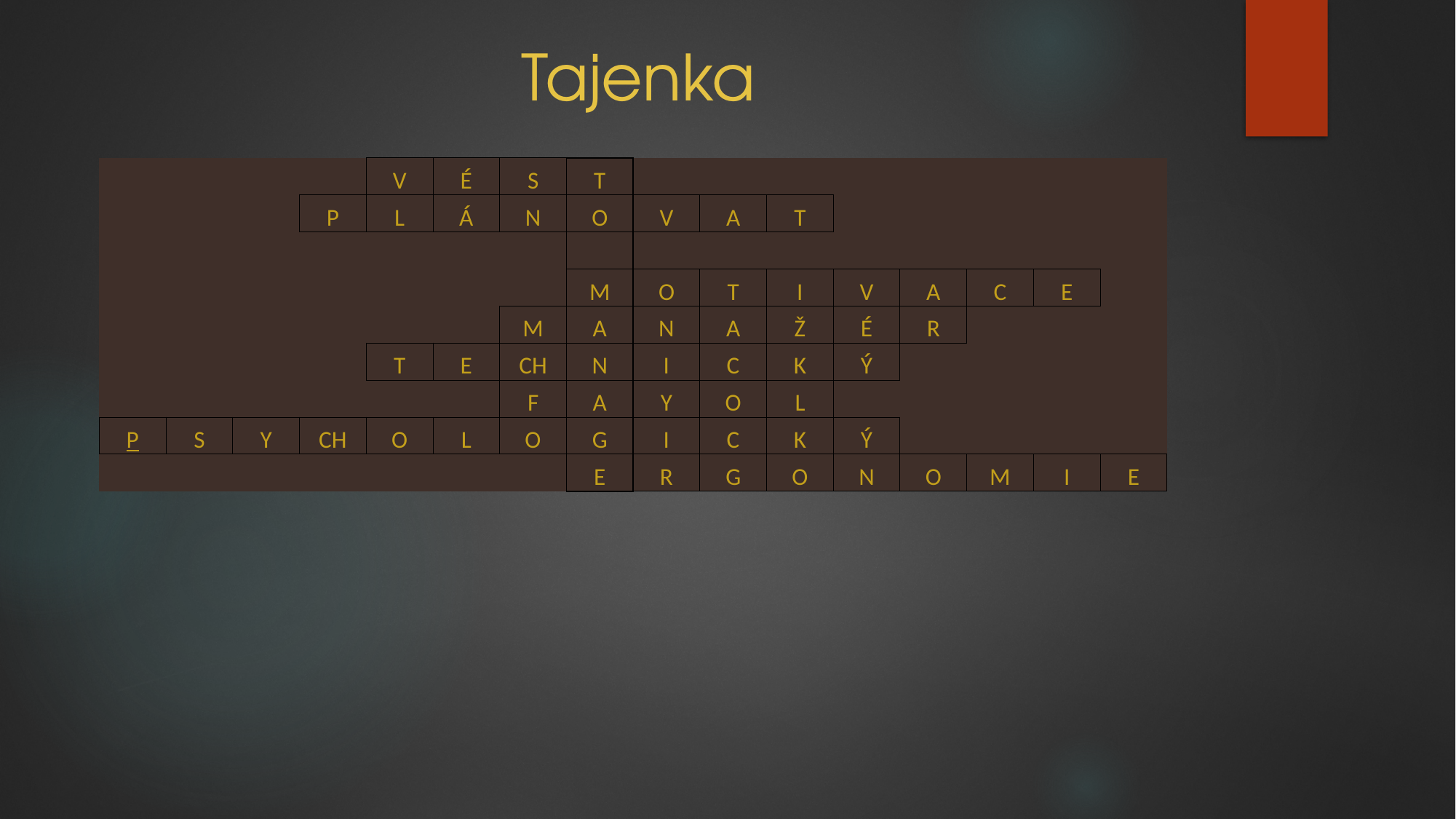

# Tajenka
|  |  |  |  | V | É | S | T |  |  |  |  |  |  |  |  |
| --- | --- | --- | --- | --- | --- | --- | --- | --- | --- | --- | --- | --- | --- | --- | --- |
|  |  |  | P | L | Á | N | O | V | A | T |  |  |  |  |  |
|  |  |  |  |  |  |  |  |  |  |  |  |  |  |  |  |
|  |  |  |  |  |  |  | M | O | T | I | V | A | C | E |  |
|  |  |  |  |  |  | M | A | N | A | Ž | É | R |  |  |  |
|  |  |  |  | T | E | CH | N | I | C | K | Ý |  |  |  |  |
|  |  |  |  |  |  | F | A | Y | O | L |  |  |  |  |  |
| P | S | Y | CH | O | L | O | G | I | C | K | Ý |  |  |  |  |
|  |  |  |  |  |  |  | E | R | G | O | N | O | M | I | E |